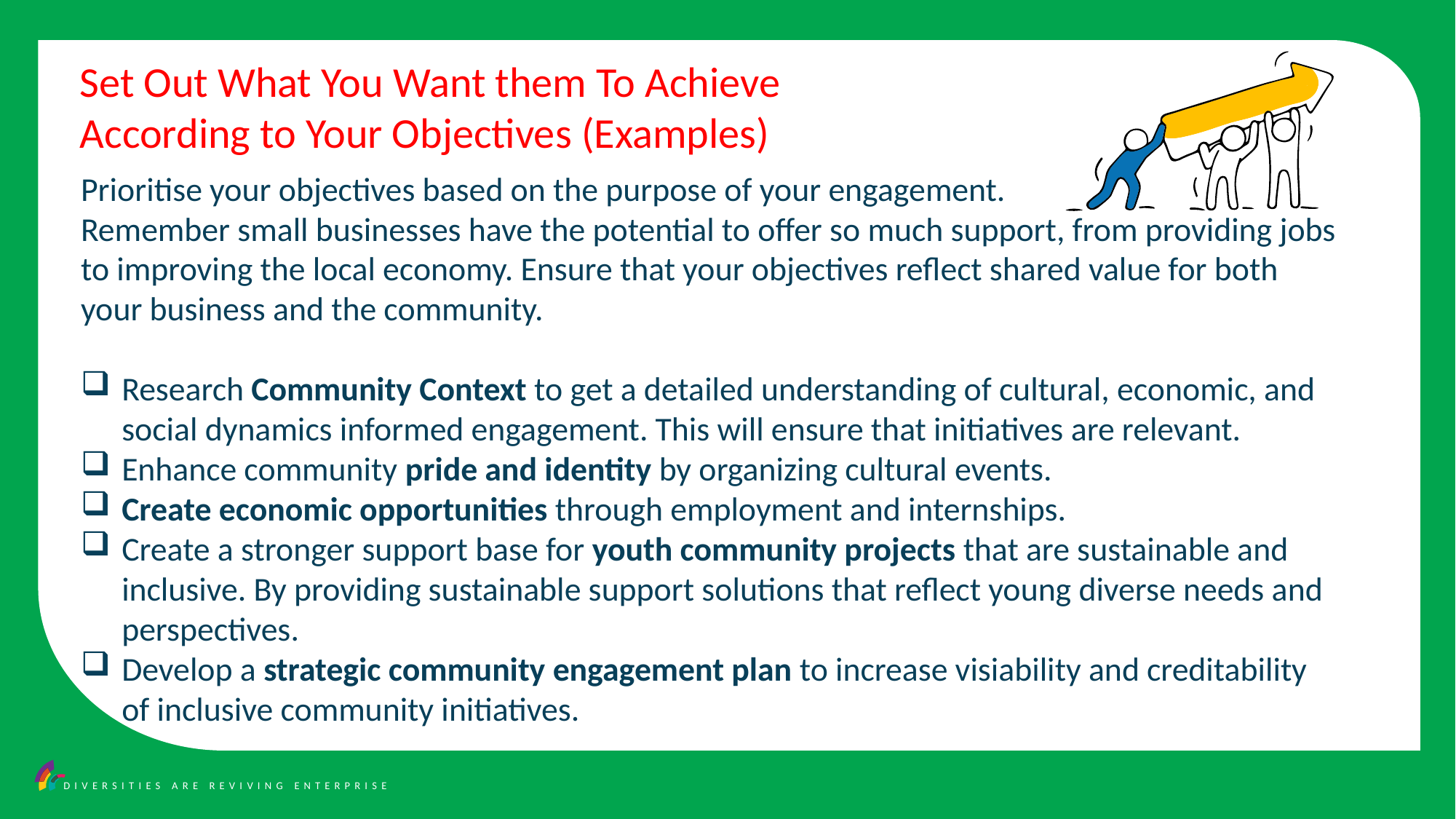

Set Out What You Want them To Achieve
According to Your Objectives (Examples)

Prioritise your objectives based on the purpose of your engagement.
Remember small businesses have the potential to offer so much support, from providing jobs to improving the local economy. Ensure that your objectives reflect shared value for both your business and the community.

Research Community Context to get a detailed understanding of cultural, economic, and social dynamics informed engagement. This will ensure that initiatives are relevant.
Enhance community pride and identity by organizing cultural events.
Create economic opportunities through employment and internships.
Create a stronger support base for youth community projects that are sustainable and inclusive. By providing sustainable support solutions that reflect young diverse needs and perspectives.
Develop a strategic community engagement plan to increase visiability and creditability of inclusive community initiatives.